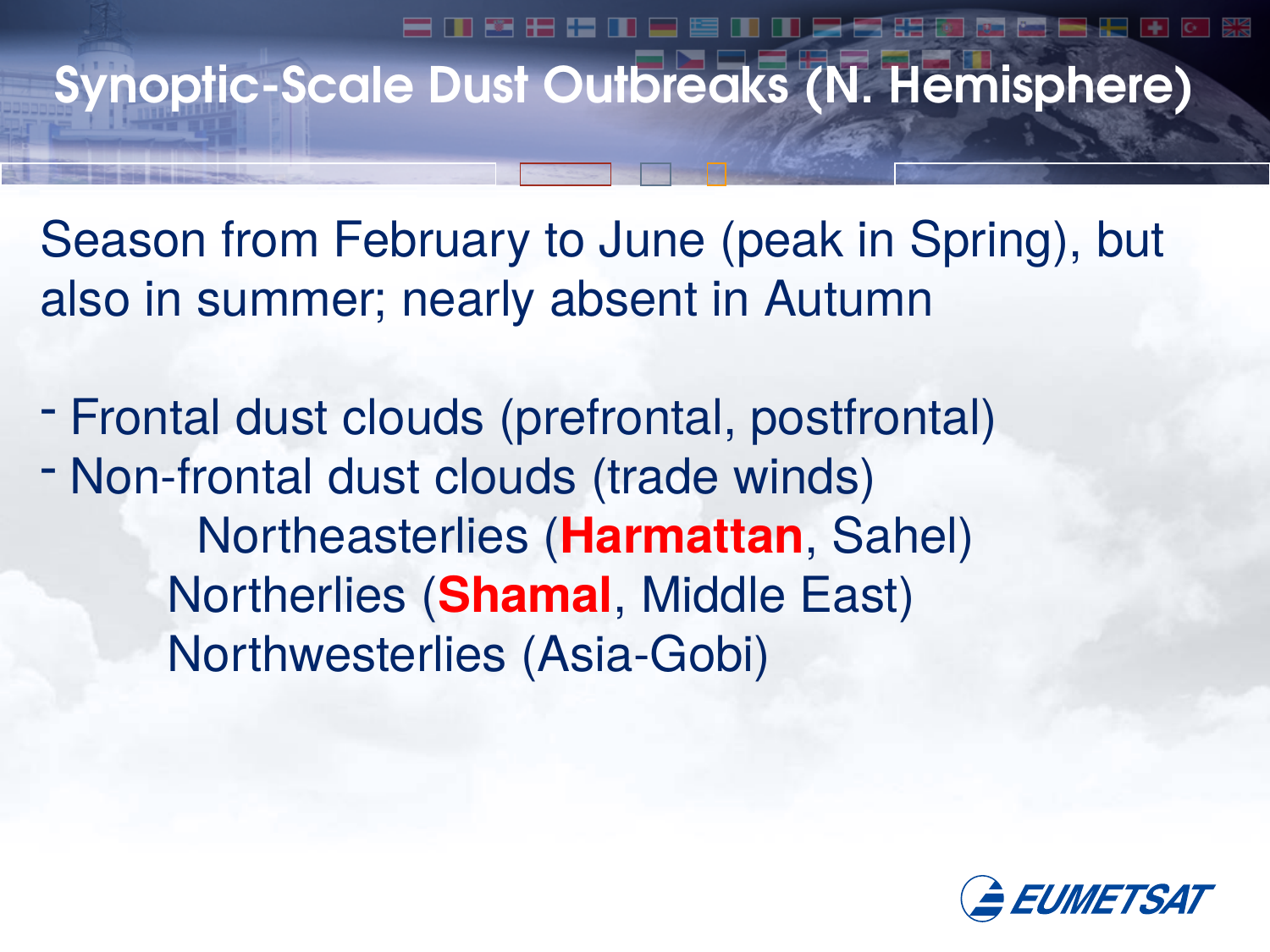

# Synoptic-Scale Dust Outbreaks (N. Hemisphere)
Season from February to June (peak in Spring), but also in summer; nearly absent in Autumn

Frontal dust clouds (prefrontal, postfrontal)
Non-frontal dust clouds (trade winds)
	Northeasterlies (Harmattan, Sahel)
	Northerlies (Shamal, Middle East)
	Northwesterlies (Asia-Gobi)